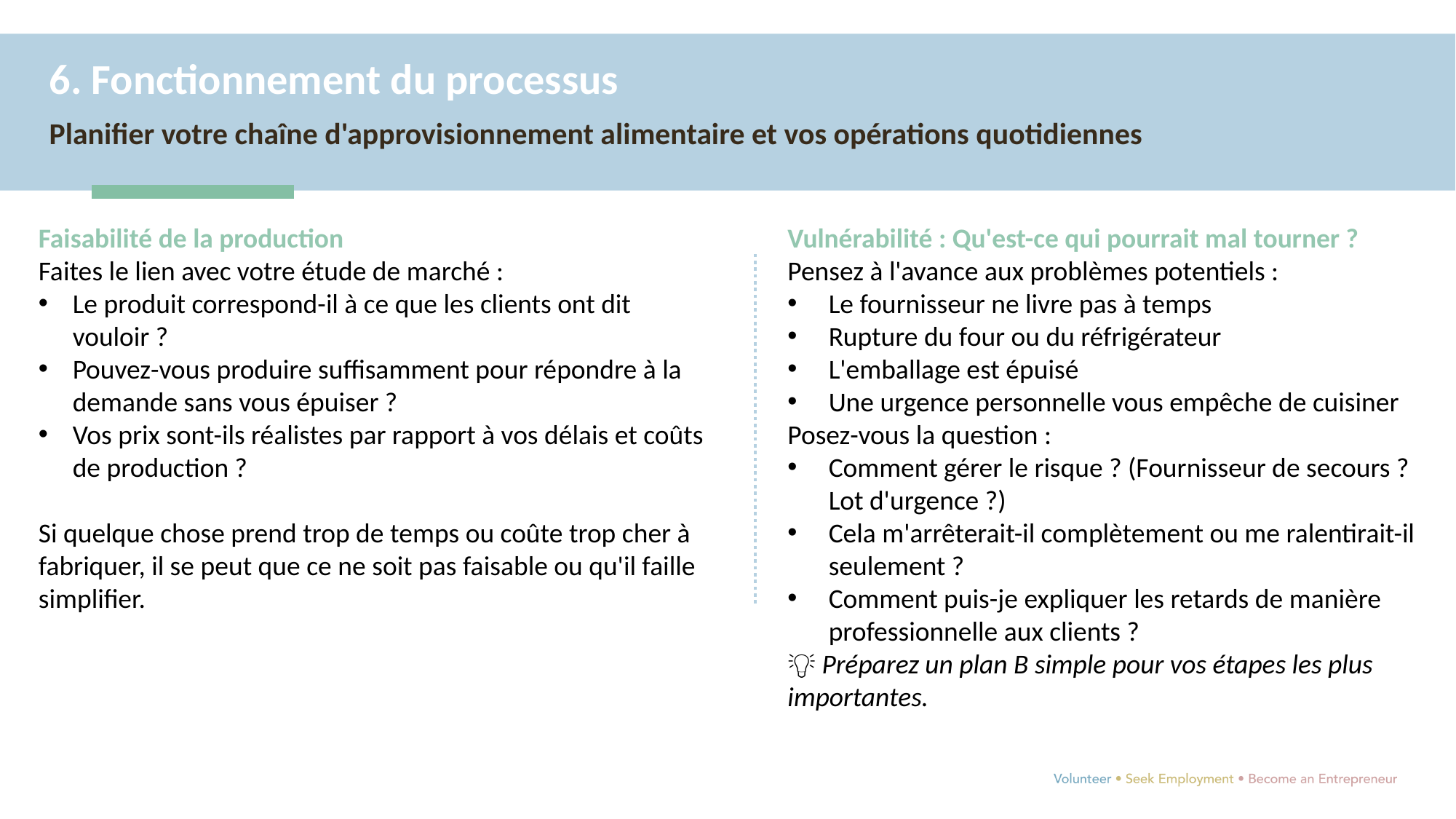

6. Fonctionnement du processus
Planifier votre chaîne d'approvisionnement alimentaire et vos opérations quotidiennes
Faisabilité de la production
Faites le lien avec votre étude de marché :
Le produit correspond-il à ce que les clients ont dit vouloir ?
Pouvez-vous produire suffisamment pour répondre à la demande sans vous épuiser ?
Vos prix sont-ils réalistes par rapport à vos délais et coûts de production ?

Si quelque chose prend trop de temps ou coûte trop cher à fabriquer, il se peut que ce ne soit pas faisable ou qu'il faille simplifier.

Vulnérabilité : Qu'est-ce qui pourrait mal tourner ?
Pensez à l'avance aux problèmes potentiels :
Le fournisseur ne livre pas à temps
Rupture du four ou du réfrigérateur
L'emballage est épuisé
Une urgence personnelle vous empêche de cuisiner
Posez-vous la question :
Comment gérer le risque ? (Fournisseur de secours ? Lot d'urgence ?)
Cela m'arrêterait-il complètement ou me ralentirait-il seulement ?
Comment puis-je expliquer les retards de manière professionnelle aux clients ?
💡 Préparez un plan B simple pour vos étapes les plus importantes.